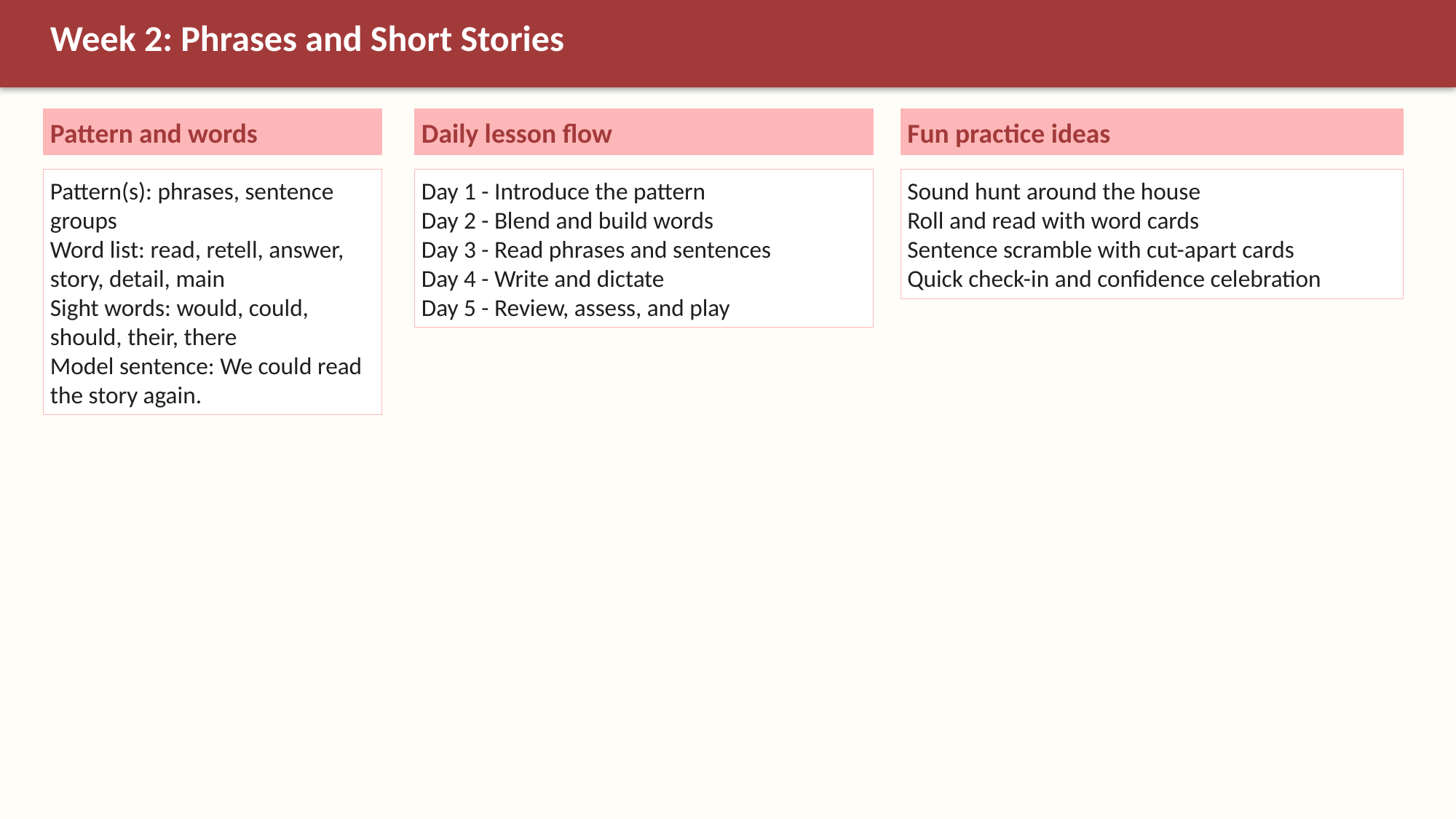

Week 2: Phrases and Short Stories
Pattern and words
Daily lesson flow
Fun practice ideas
Pattern(s): phrases, sentence groups
Word list: read, retell, answer, story, detail, main
Sight words: would, could, should, their, there
Model sentence: We could read the story again.
Day 1 - Introduce the pattern
Day 2 - Blend and build words
Day 3 - Read phrases and sentences
Day 4 - Write and dictate
Day 5 - Review, assess, and play
Sound hunt around the house
Roll and read with word cards
Sentence scramble with cut-apart cards
Quick check-in and confidence celebration